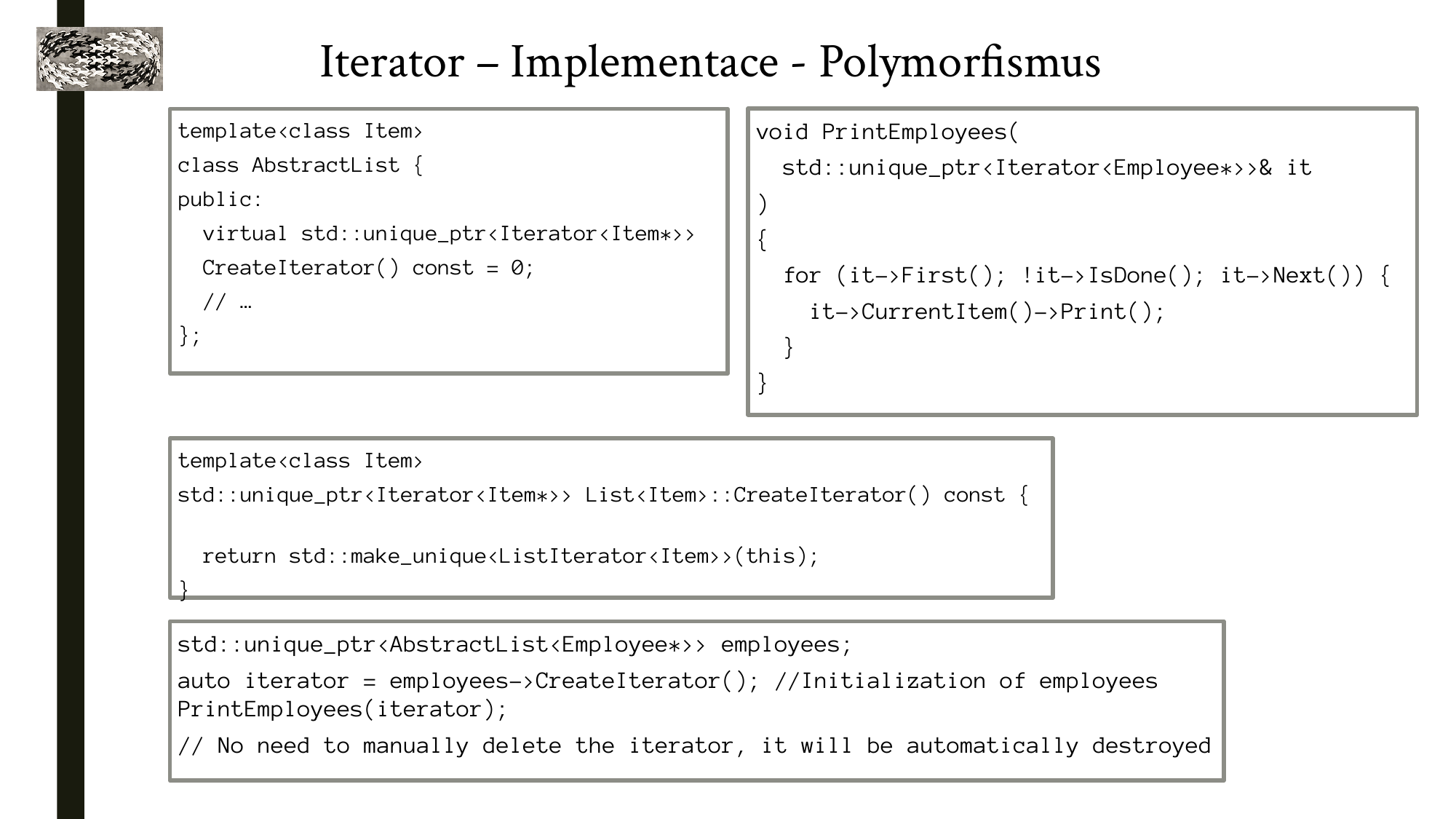

Iterator – Implementace - Polymorfismus
void PrintEmployees(
  std::unique_ptr<Iterator<Employee*>>& it
)
{
  for (it->First(); !it->IsDone(); it->Next()) {
    it->CurrentItem()->Print();
  }
}
template<class Item>
class AbstractList {
public:
  virtual std::unique_ptr<Iterator<Item*>>
  CreateIterator() const = 0;
  // …
};
template<class Item>
std::unique_ptr<Iterator<Item*>> List<Item>::CreateIterator() const {
  return std::make_unique<ListIterator<Item>>(this);
}
std::unique_ptr<AbstractList<Employee*>> employees;
auto iterator = employees->CreateIterator(); //Initialization of employees PrintEmployees(iterator);
// No need to manually delete the iterator, it will be automatically destroyed